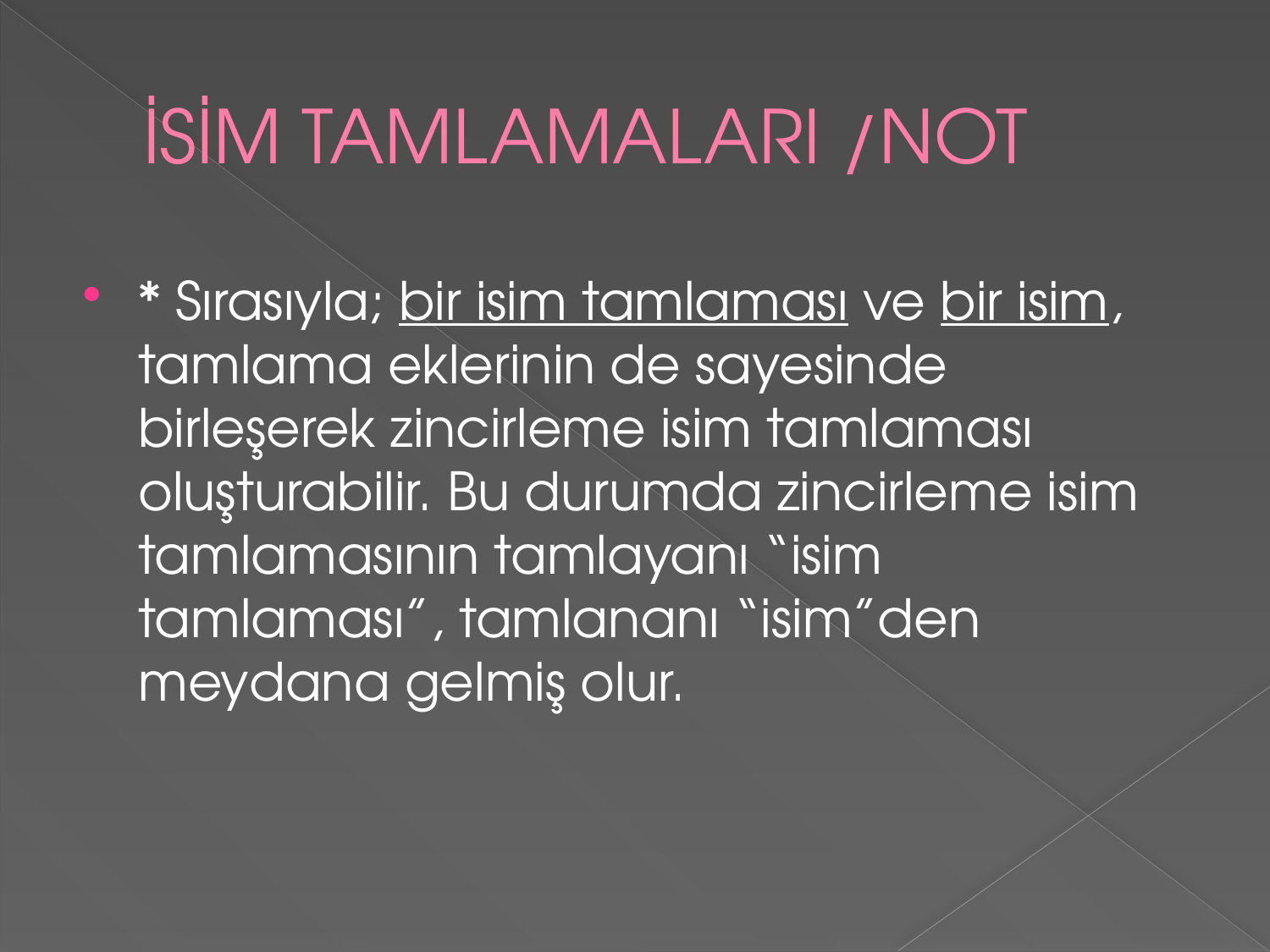

# İSİM TAMLAMALARI /NOT
* Sırasıyla; bir isim tamlaması ve bir isim, tamlama eklerinin de sayesinde birleşerek zincirleme isim tamlaması oluşturabilir. Bu durumda zincirleme isim tamlamasının tamlayanı “isim tamlaması”, tamlananı “isim”den meydana gelmiş olur.